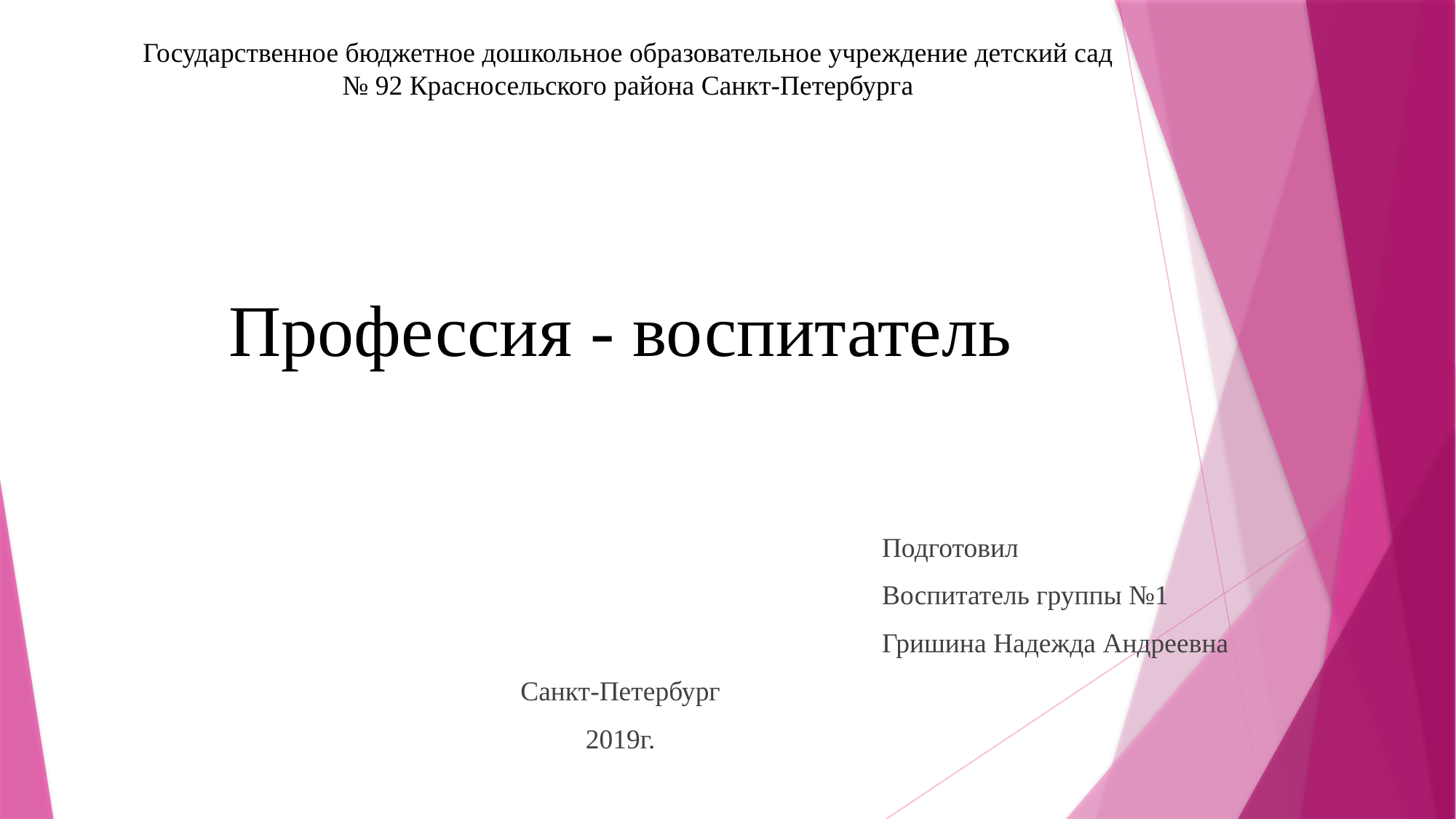

# Государственное бюджетное дошкольное образовательное учреждение детский сад № 92 Красносельского района Санкт-Петербурга

Профессия - воспитатель

                                                                                                                              Подготовил
                                                                                                                              Воспитатель группы №1
                                                                                                                              Гришина Надежда Андреевна
Санкт-Петербург
2019г.